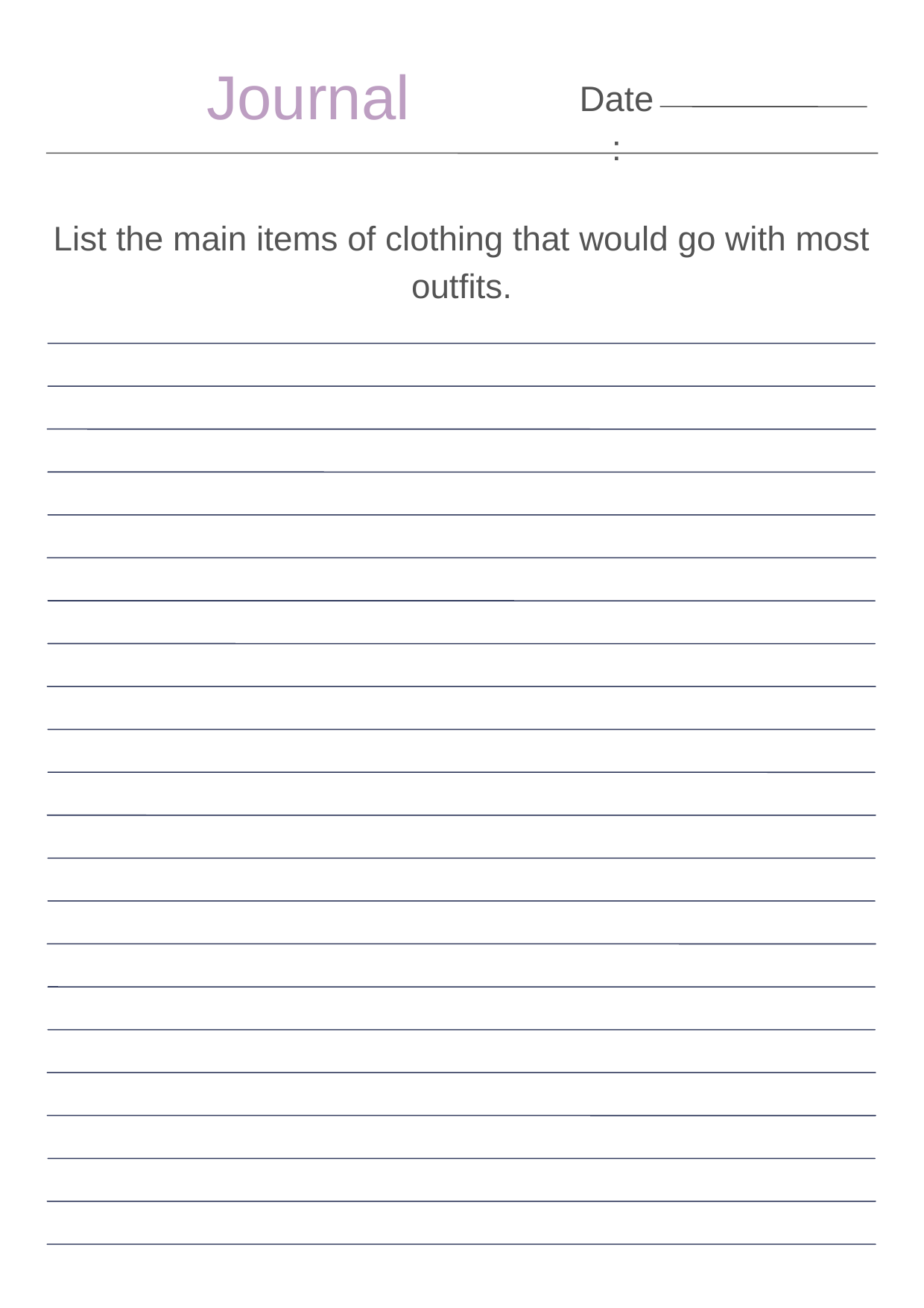

Journal
Date:

List the main items of clothing that would go with most outfits.